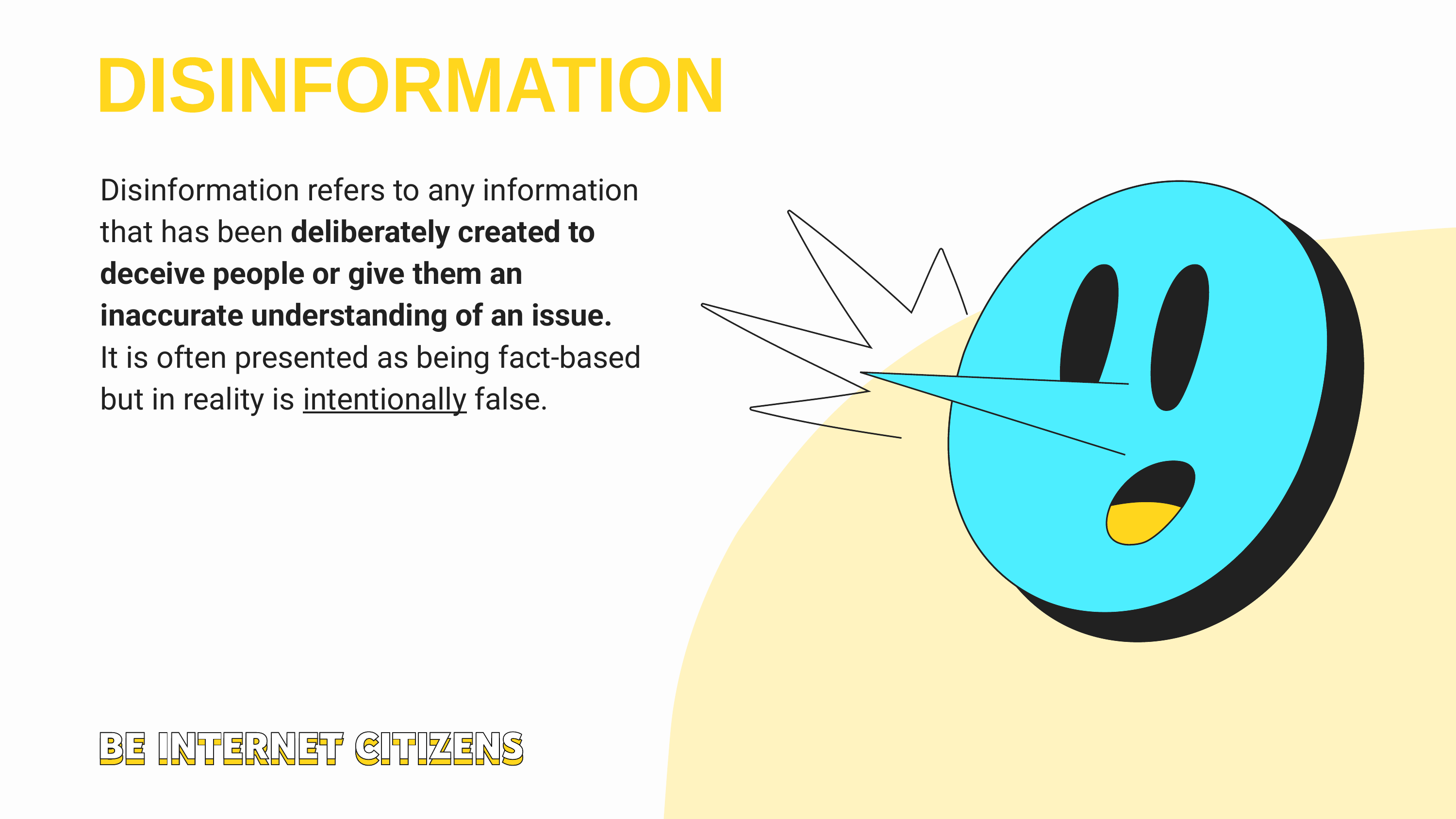

DISINFORMATION

Disinformation refers to any information that has been deliberately created to deceive people or give them an inaccurate understanding of an issue.
It is often presented as being fact-based but in reality is intentionally false.